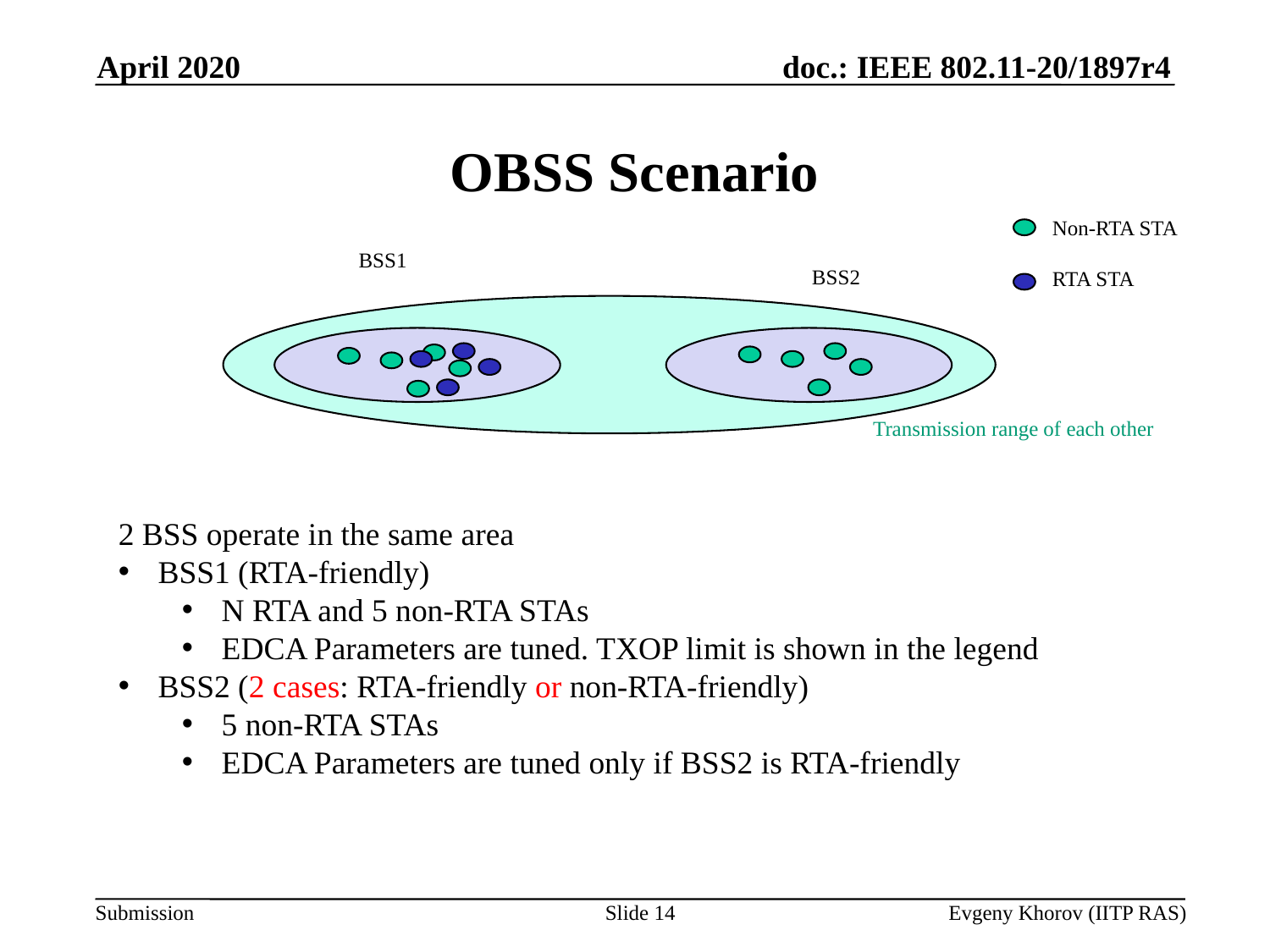

April 2020
# OBSS Scenario
Non-RTA STA

RTA STA

BSS1
BSS2

Transmission range of each other
2 BSS operate in the same area
BSS1 (RTA-friendly)
N RTA and 5 non-RTA STAs
EDCA Parameters are tuned. TXOP limit is shown in the legend
BSS2 (2 cases: RTA-friendly or non-RTA-friendly)
5 non-RTA STAs
EDCA Parameters are tuned only if BSS2 is RTA-friendly

Slide 14
Evgeny Khorov (IITP RAS)